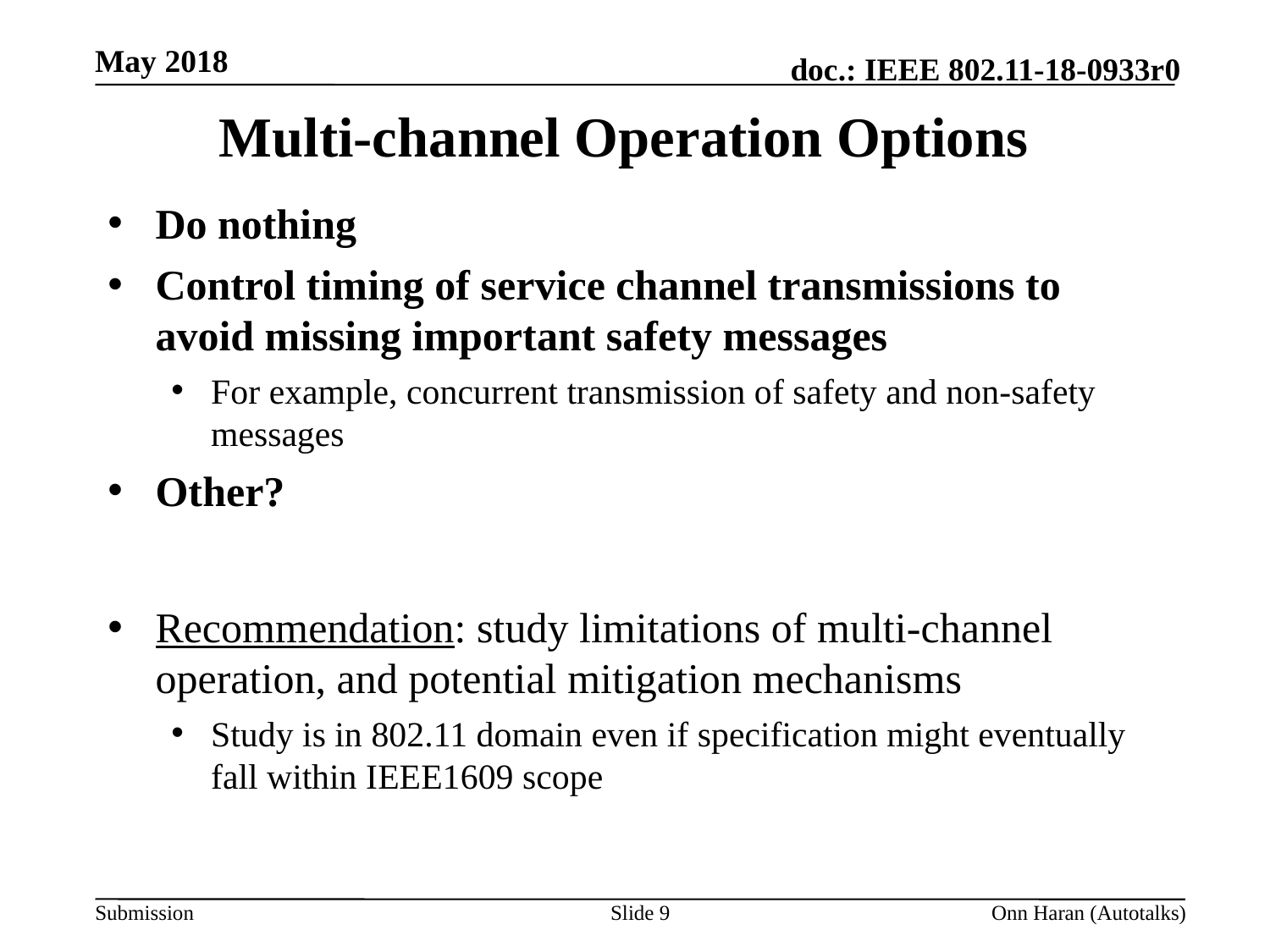

May 2018
# Multi-channel Operation Options
Do nothing
Control timing of service channel transmissions to avoid missing important safety messages
For example, concurrent transmission of safety and non-safety messages
Other?

Recommendation: study limitations of multi-channel operation, and potential mitigation mechanisms
Study is in 802.11 domain even if specification might eventually fall within IEEE1609 scope

Slide 9
Onn Haran (Autotalks)